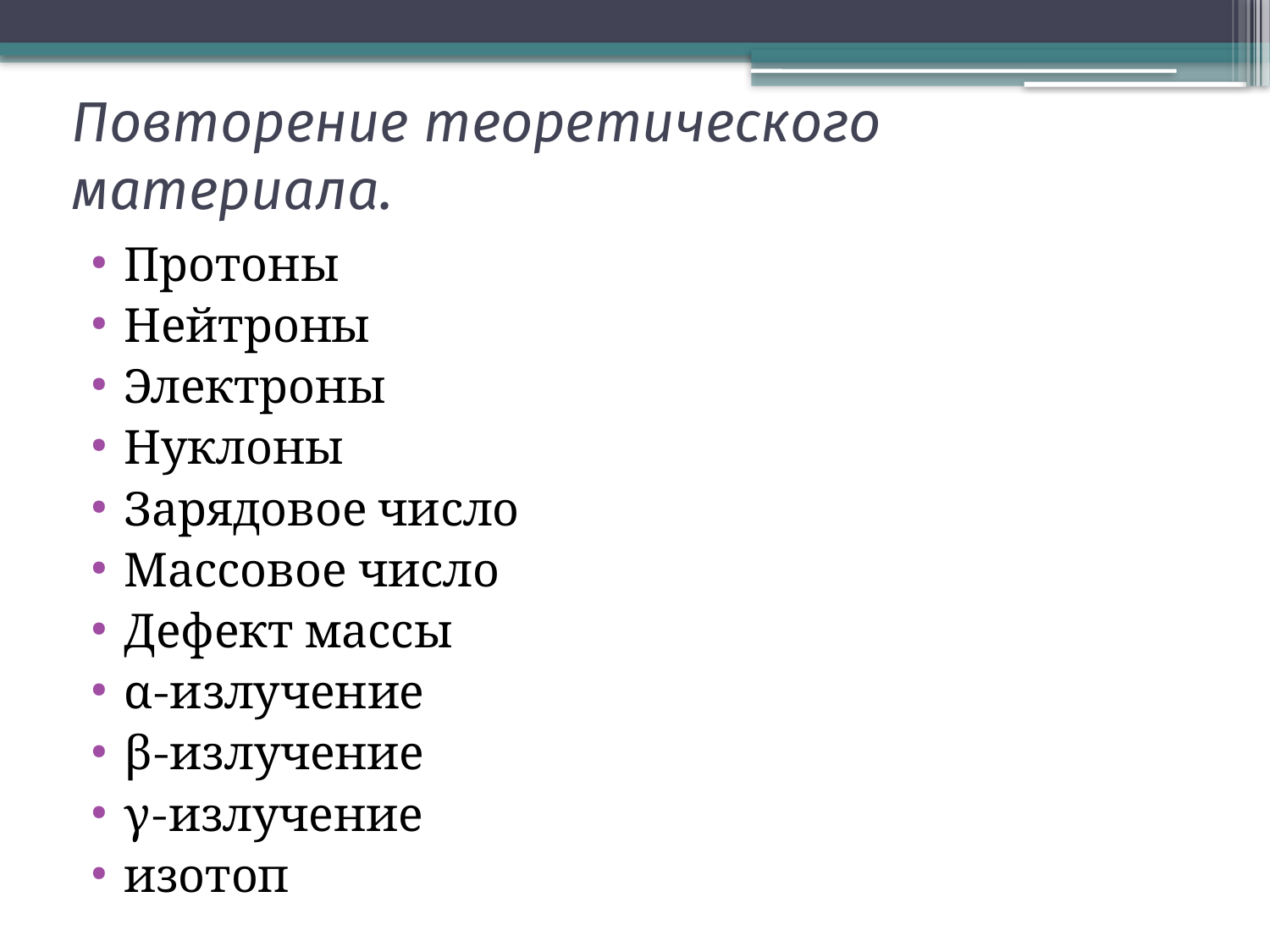

# Повторение теоретического материала.
Протоны
Нейтроны
Электроны
Нуклоны
Зарядовое число
Массовое число
Дефект массы
α-излучение
β-излучение
γ-излучение
изотоп